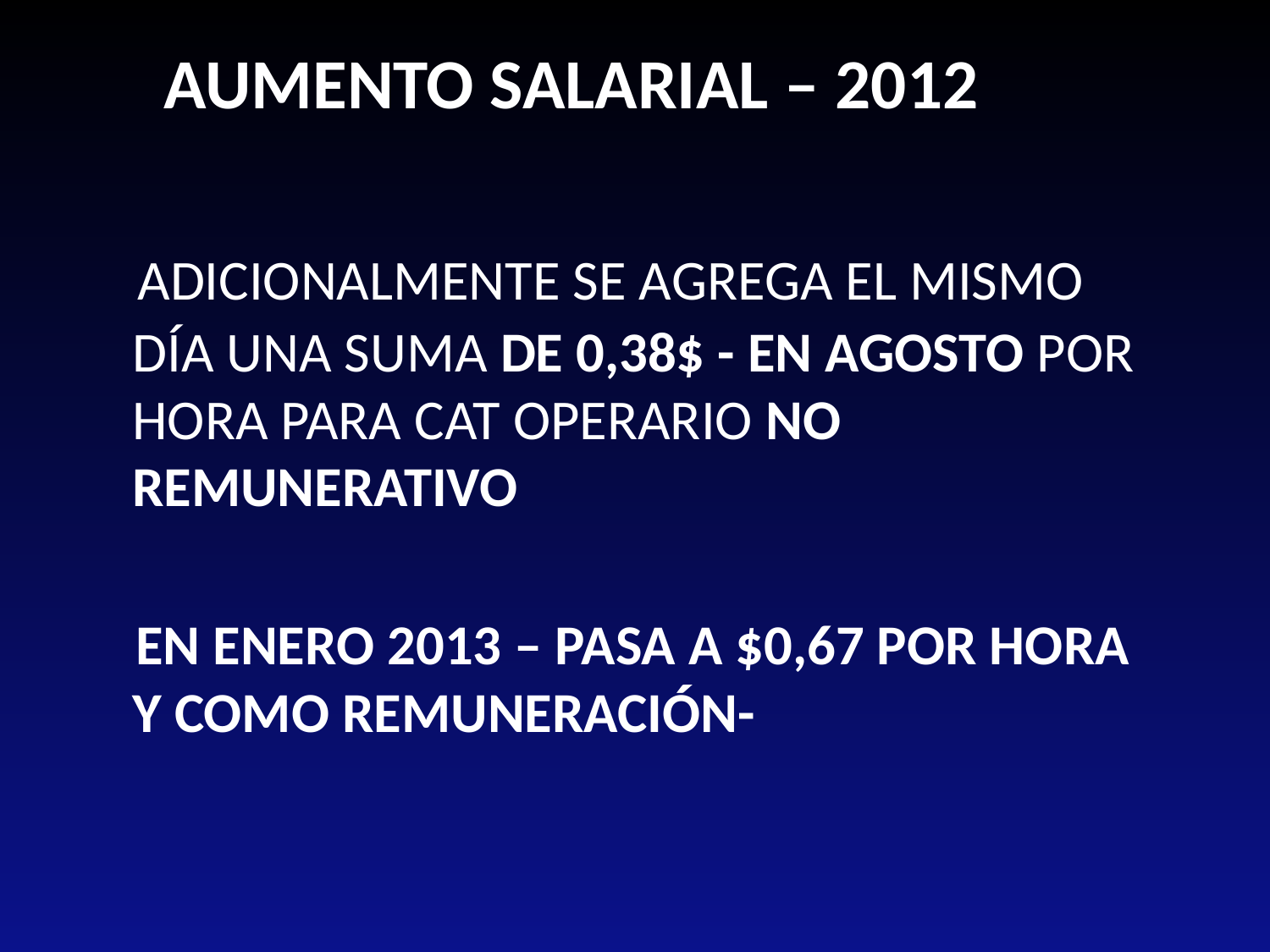

AUMENTO SALARIAL – 2012
   ADICIONALMENTE SE AGREGA EL MISMO DÍA UNA SUMA DE 0,38$ - EN AGOSTO POR HORA PARA CAT OPERARIO NO REMUNERATIVO

    EN ENERO 2013 – PASA A $0,67 POR HORA Y COMO REMUNERACIÓN-